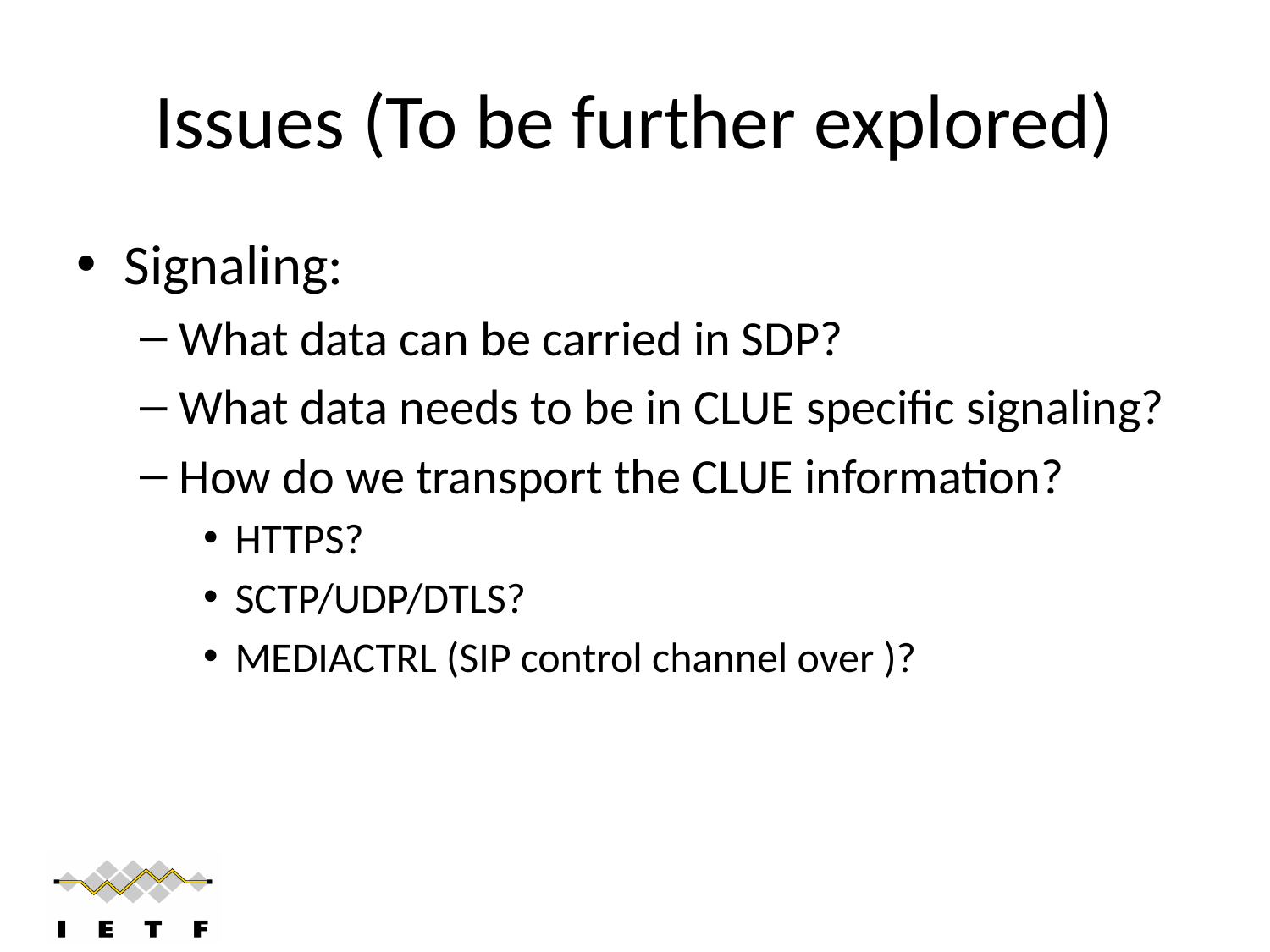

# Issues (To be further explored)
Signaling:
What data can be carried in SDP?
What data needs to be in CLUE specific signaling?
How do we transport the CLUE information?
HTTPS?
SCTP/UDP/DTLS?
MEDIACTRL (SIP control channel over )?